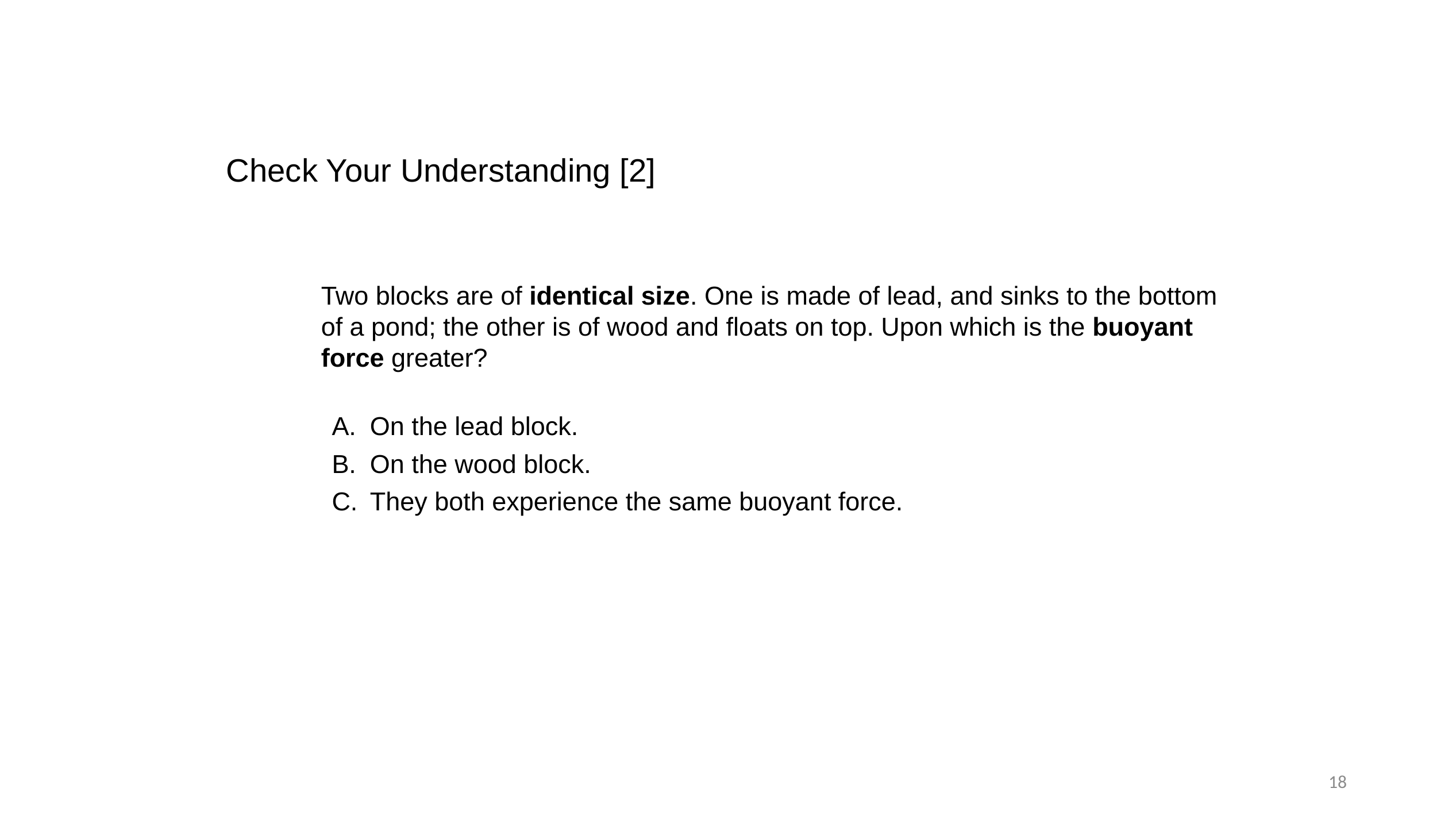

Check Your Understanding [2]
Two blocks are of identical size. One is made of lead, and sinks to the bottom of a pond; the other is of wood and floats on top. Upon which is the buoyant force greater?

On the lead block.
On the wood block.
They both experience the same buoyant force.

18